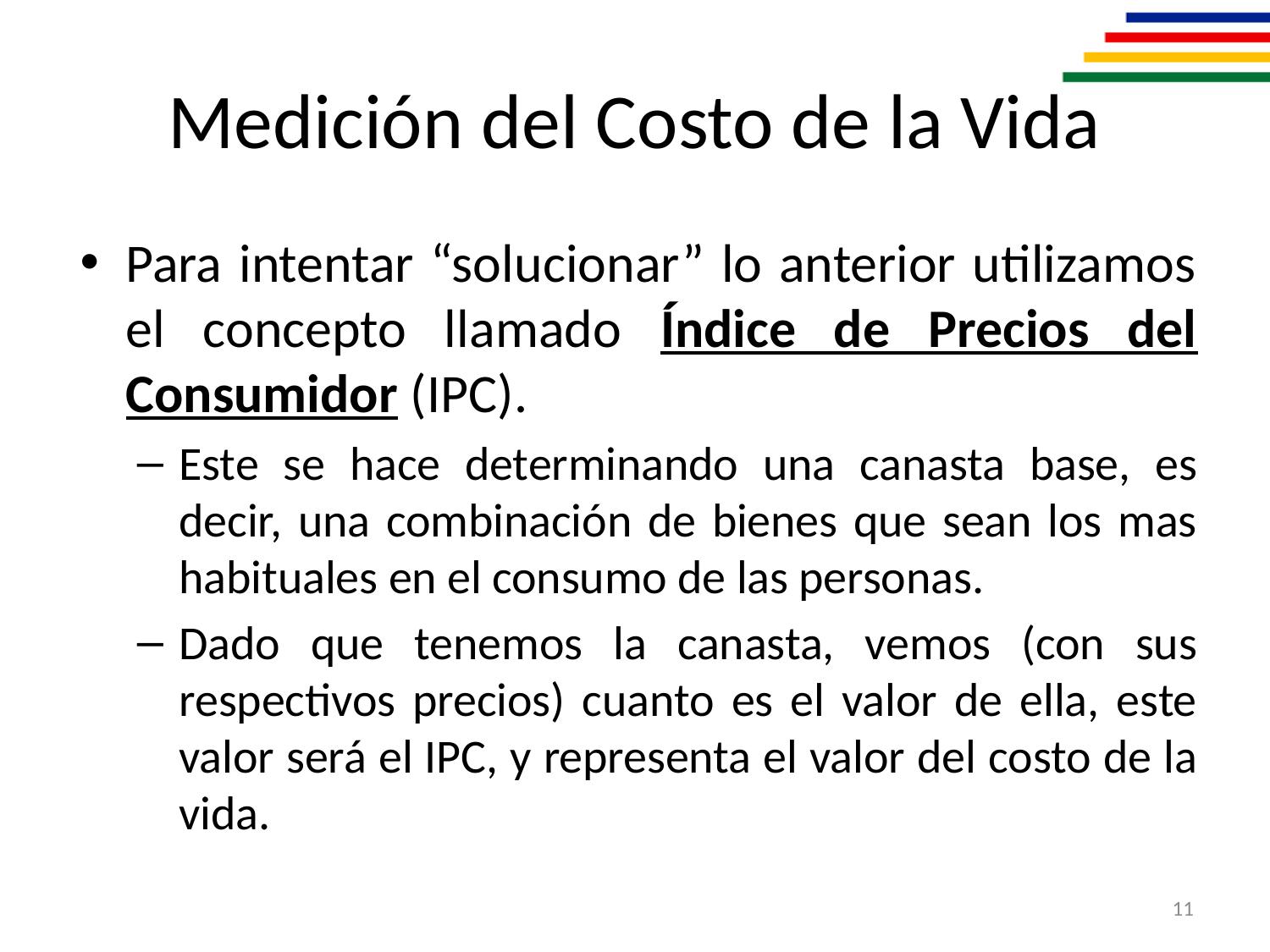

# Medición del Costo de la Vida
Para intentar “solucionar” lo anterior utilizamos el concepto llamado Índice de Precios del Consumidor (IPC).
Este se hace determinando una canasta base, es decir, una combinación de bienes que sean los mas habituales en el consumo de las personas.
Dado que tenemos la canasta, vemos (con sus respectivos precios) cuanto es el valor de ella, este valor será el IPC, y representa el valor del costo de la vida.

11